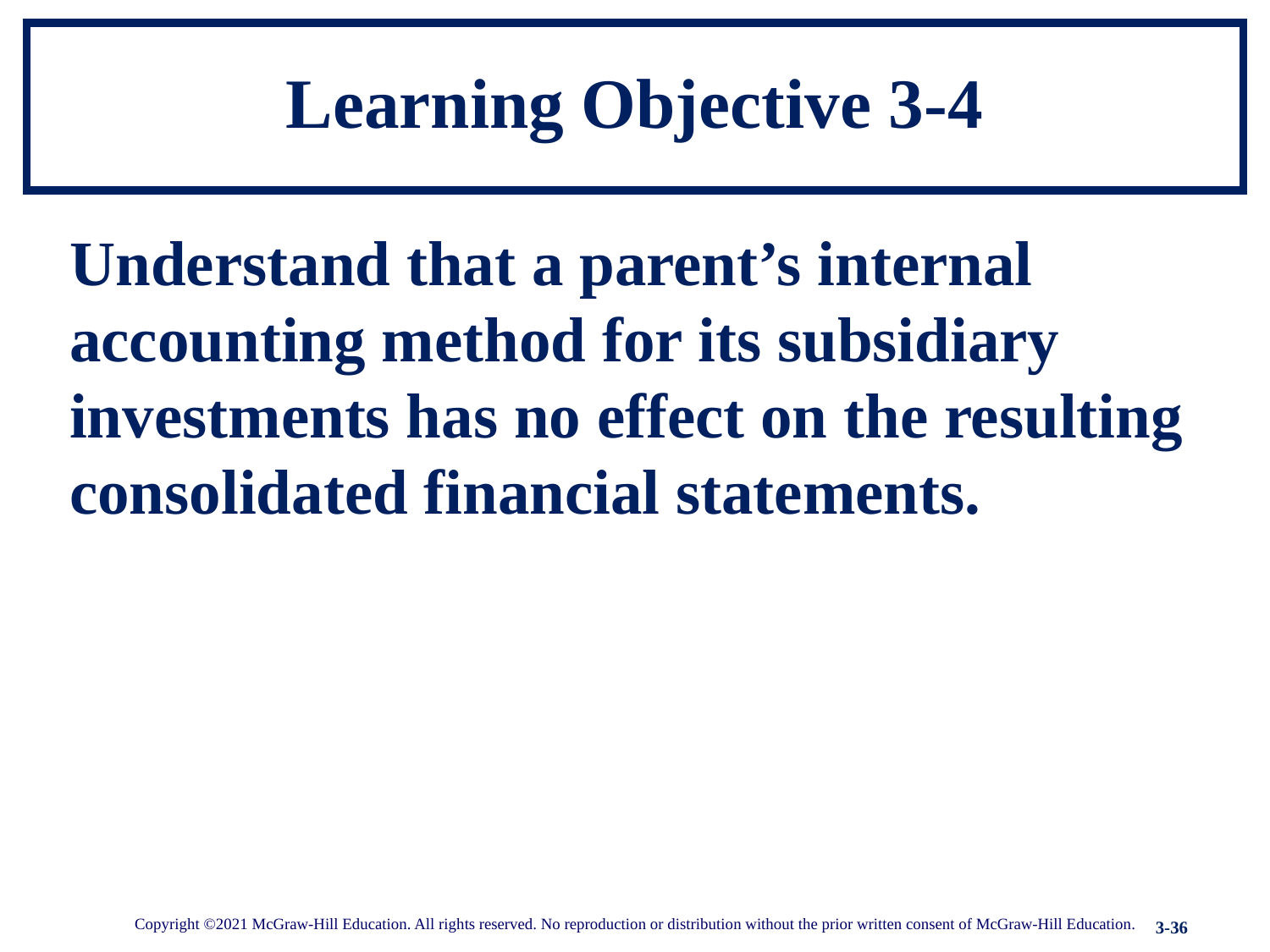

# Learning Objective 3-4
Understand that a parent’s internal accounting method for its subsidiary investments has no effect on the resulting consolidated financial statements.
Copyright ©2021 McGraw-Hill Education. All rights reserved. No reproduction or distribution without the prior written consent of McGraw-Hill Education.
3-36